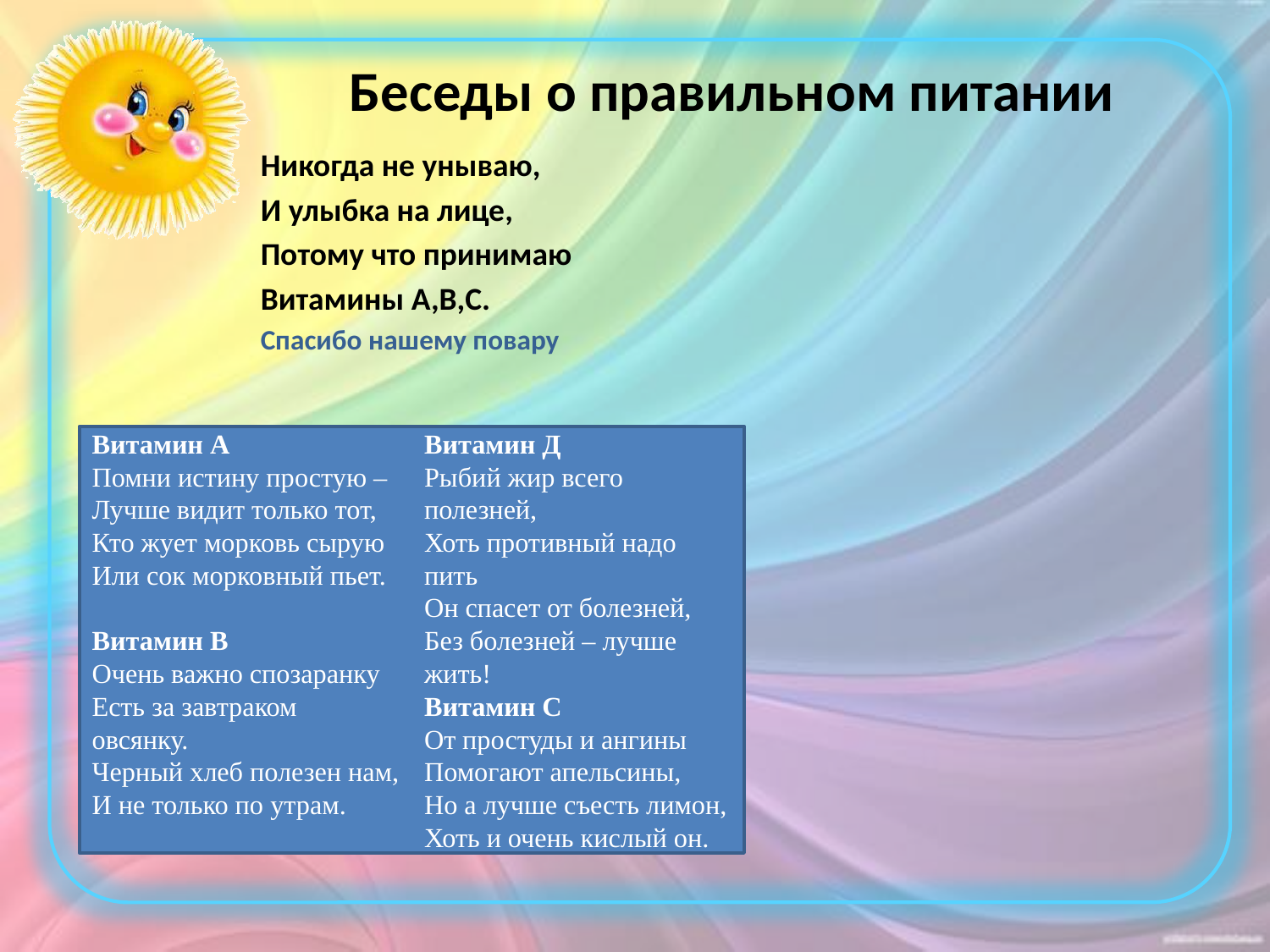

Беседы о правильном питании
Никогда не унываю,
И улыбка на лице,
Потому что принимаю
Витамины А,В,С.
Спасибо нашему повару

Витамин А
Помни истину простую –
Лучше видит только тот,
Кто жует морковь сырую
Или сок морковный пьет.

Витамин В
Очень важно спозаранку
Есть за завтраком овсянку.
Черный хлеб полезен нам,
И не только по утрам.

Витамин Д
Рыбий жир всего полезней,
Хоть противный надо пить
Он спасет от болезней,
Без болезней – лучше жить!
Витамин С
От простуды и ангины
Помогают апельсины,
Но а лучше съесть лимон,
Хоть и очень кислый он.